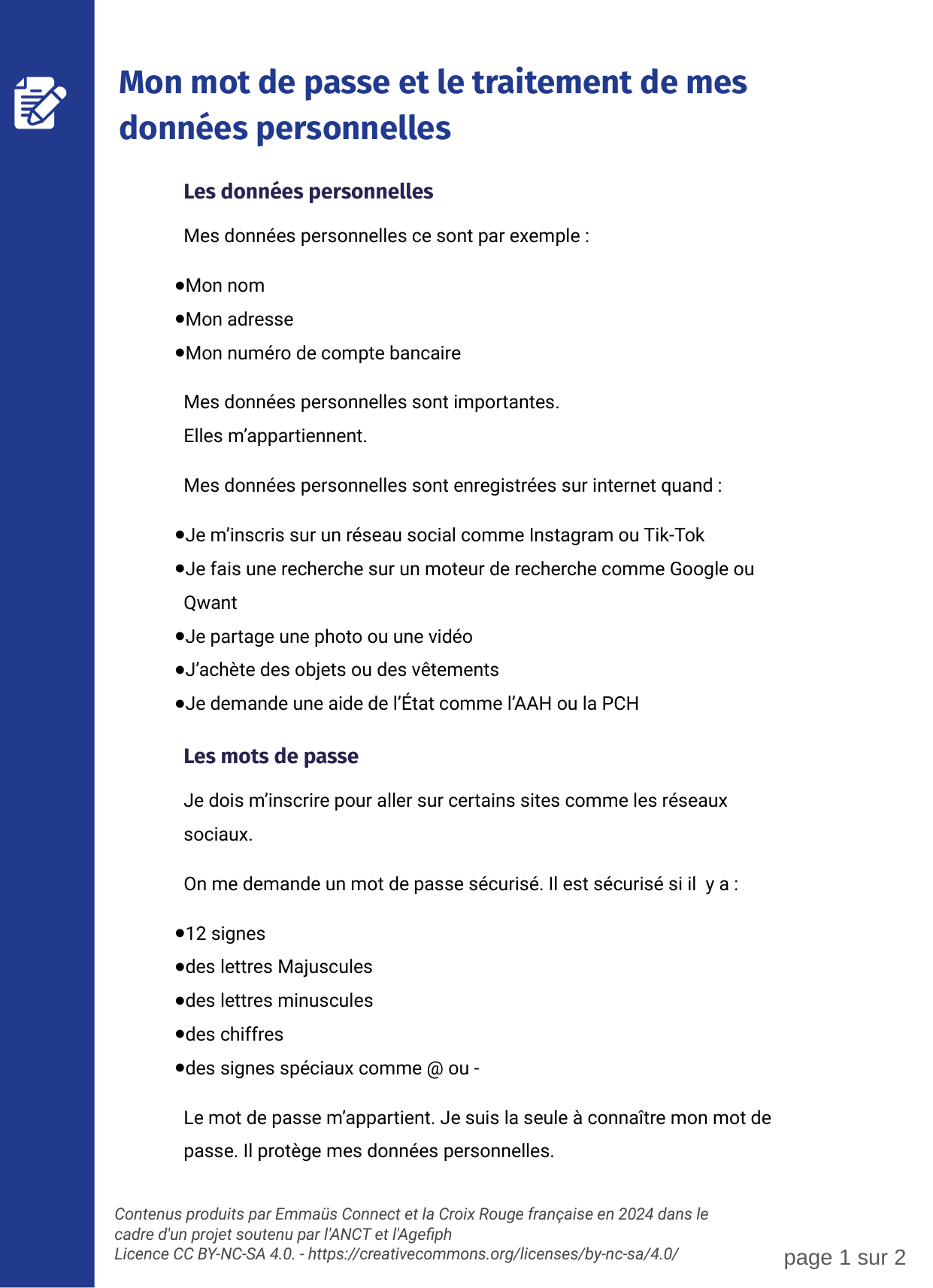

Mon mot de passe et le traitement de mes données personnelles

Les données personnelles
Mes données personnelles ce sont par exemple :
Mon nom
Mon adresse
Mon numéro de compte bancaire
Mes données personnelles sont importantes.
Elles m’appartiennent.
Mes données personnelles sont enregistrées sur internet quand :
Je m’inscris sur un réseau social comme Instagram ou Tik-Tok
Je fais une recherche sur un moteur de recherche comme Google ou Qwant
Je partage une photo ou une vidéo
J’achète des objets ou des vêtements
Je demande une aide de l’État comme l’AAH ou la PCH
Les mots de passe
Je dois m’inscrire pour aller sur certains sites comme les réseaux sociaux.
On me demande un mot de passe sécurisé. Il est sécurisé si il  y a :
12 signes
des lettres Majuscules
des lettres minuscules
des chiffres
des signes spéciaux comme @ ou -
Le mot de passe m’appartient. Je suis la seule à connaître mon mot de passe. Il protège mes données personnelles.

page 1 sur 2